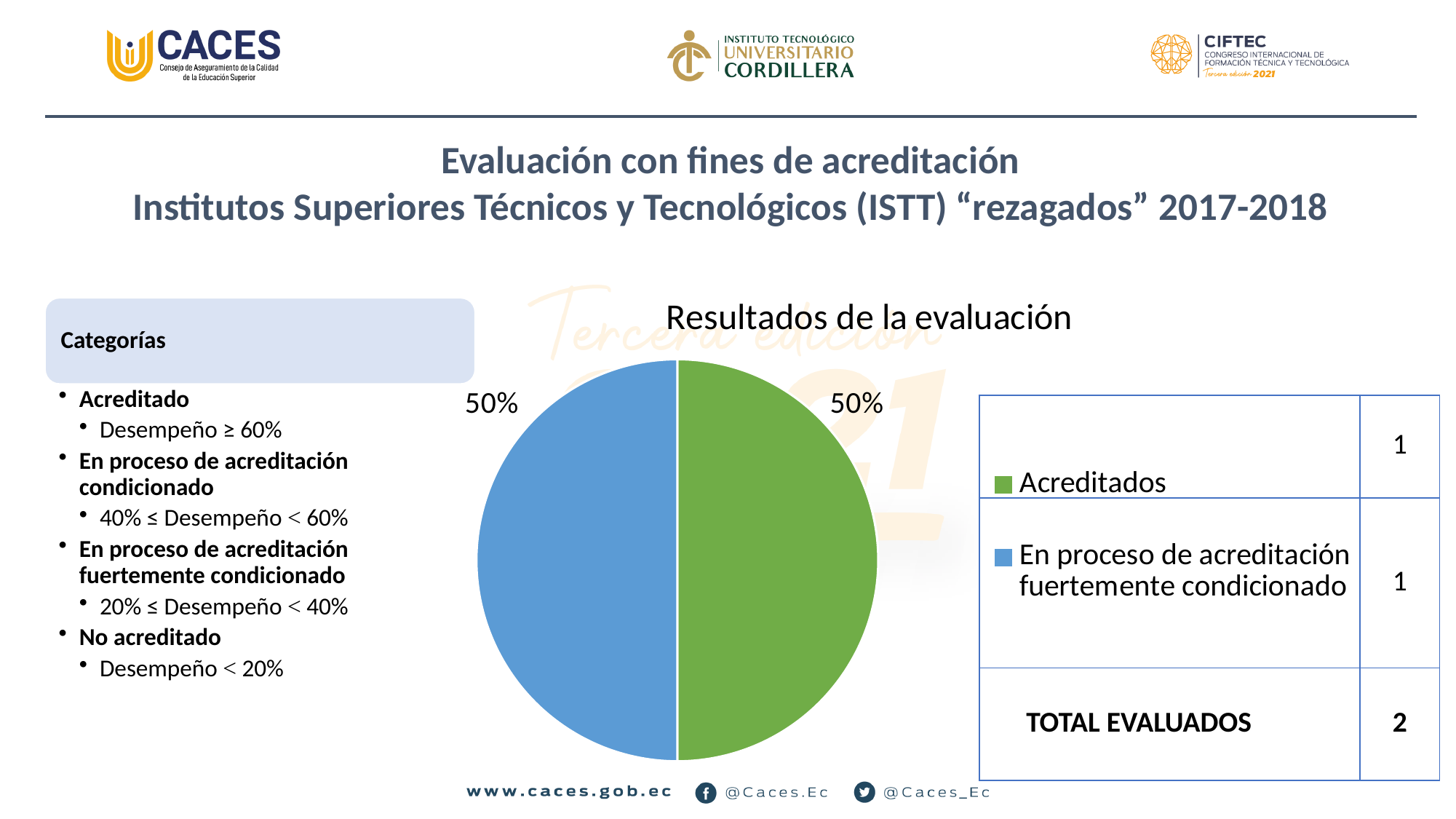

Evaluación con fines de acreditación
Institutos Superiores Técnicos y Tecnológicos (ISTT) “rezagados” 2017-2018
Categorías
Acreditado
Desempeño ≥ 60%
En proceso de acreditación condicionado
40% ≤ Desempeño < 60%
En proceso de acreditación fuertemente condicionado
20% ≤ Desempeño < 40%
No acreditado
Desempeño < 20%

### Chart: Resultados de la evaluación

| Category |  |
|---|---|
| Acreditados | 0.5 |
| En proceso de acreditación fuertemente condicionado | 0.5 |
|  | 1 |
| --- | --- |
|  | 1 |
| TOTAL EVALUADOS | 2 |